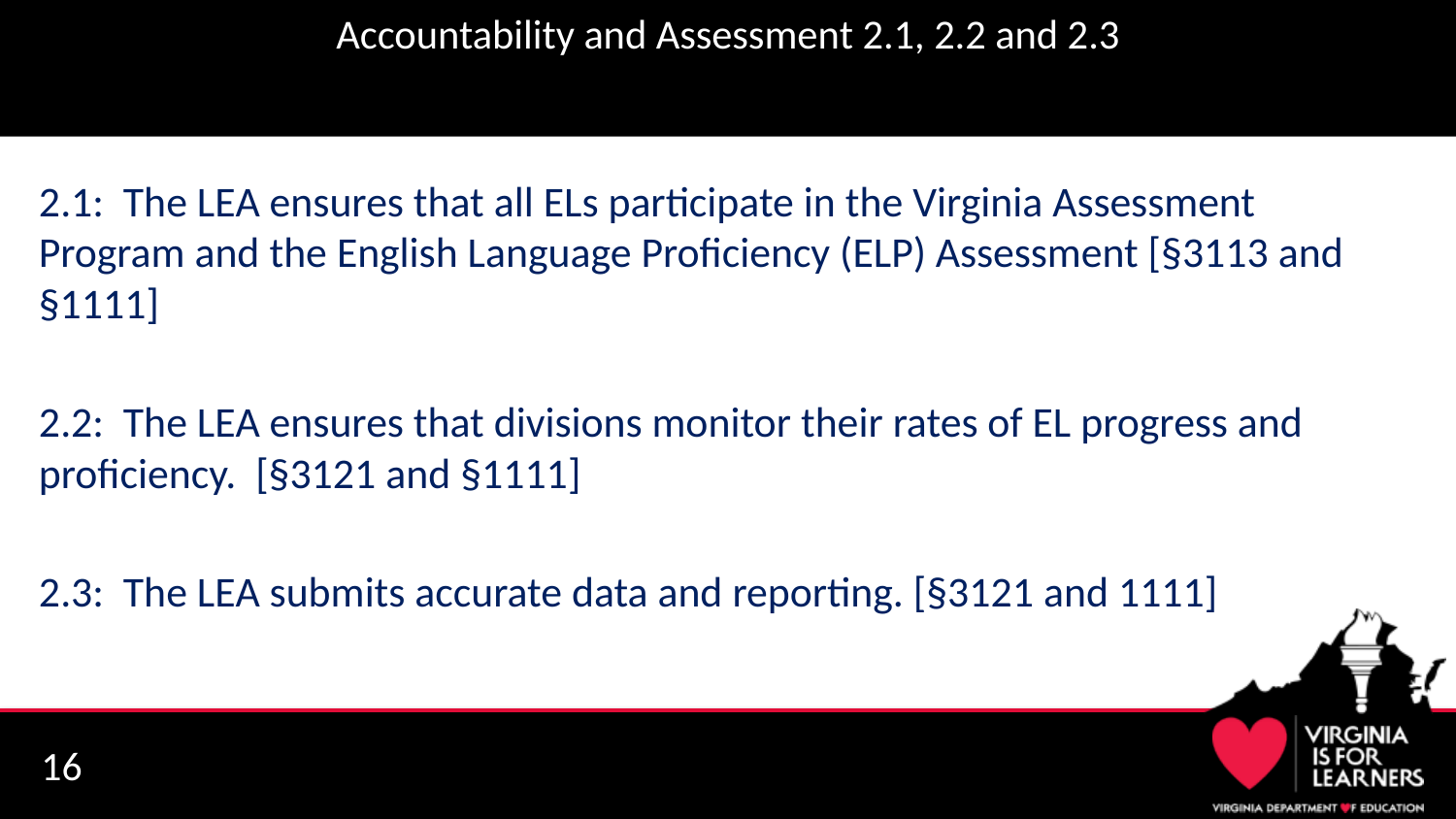

# Accountability and Assessment 2.1, 2.2 and 2.3
2.1:  The LEA ensures that all ELs participate in the Virginia Assessment Program and the English Language Proficiency (ELP) Assessment [§3113 and §1111]

2.2:  The LEA ensures that divisions monitor their rates of EL progress and proficiency.  [§3121 and §1111]

2.3:  The LEA submits accurate data and reporting. [§3121 and 1111]